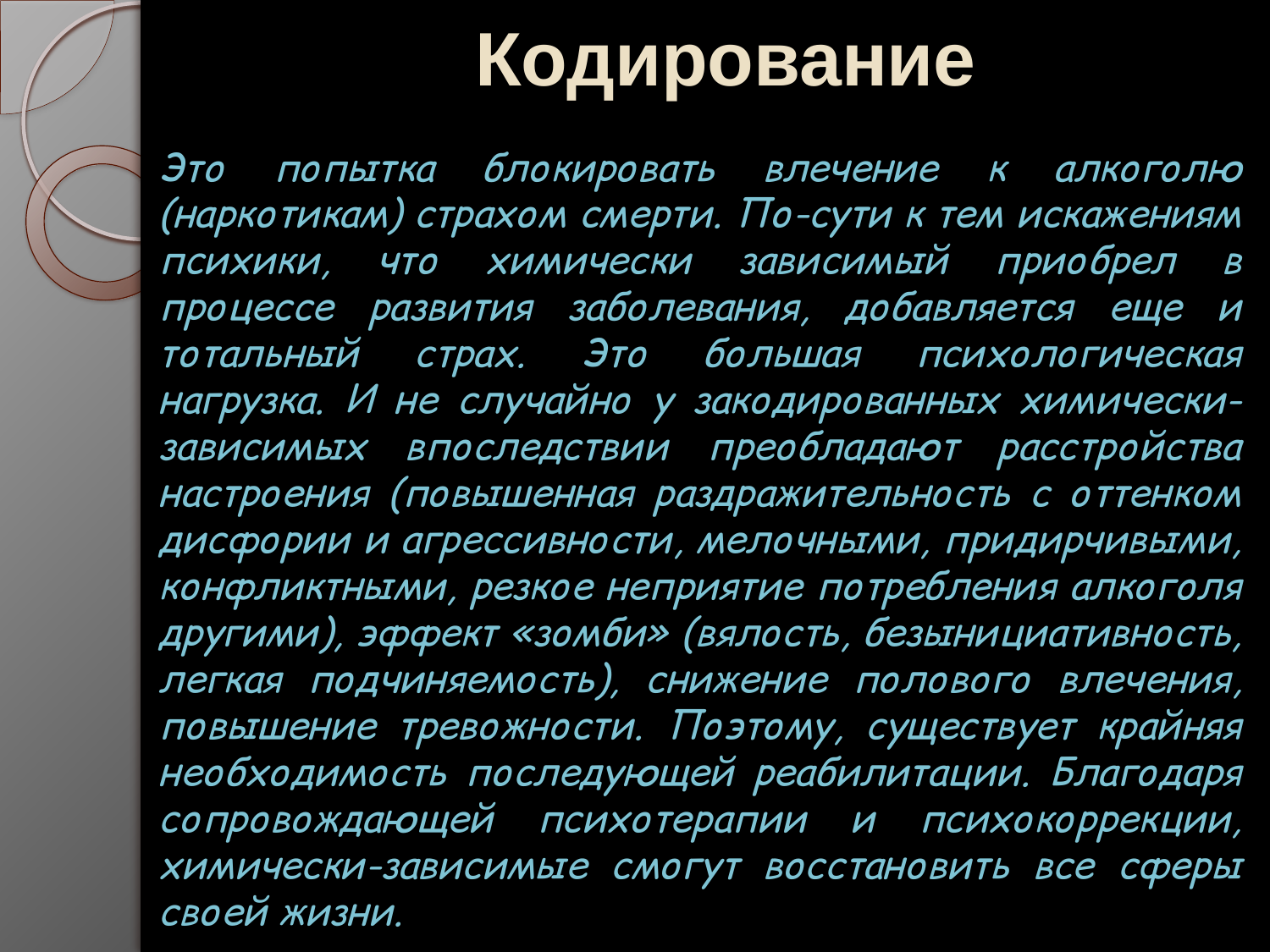

# Кодирование
Это попытка блокировать влечение к алкоголю (наркотикам) страхом смерти. По-сути к тем искажениям психики, что химически зависимый приобрел в процессе развития заболевания, добавляется еще и тотальный страх. Это большая психологическая нагрузка. И не случайно у закодированных химически-зависимых впоследствии преобладают расстройства настроения (повышенная раздражительность с оттенком дисфории и агрессивности, мелочными, придирчивыми, конфликтными, резкое неприятие потребления алкоголя другими), эффект «зомби» (вялость, безынициативность, легкая подчиняемость), снижение полового влечения, повышение тревожности. Поэтому, существует крайняя необходимость последующей реабилитации. Благодаря сопровождающей психотерапии и психокоррекции, химически-зависимые смогут восстановить все сферы своей жизни.